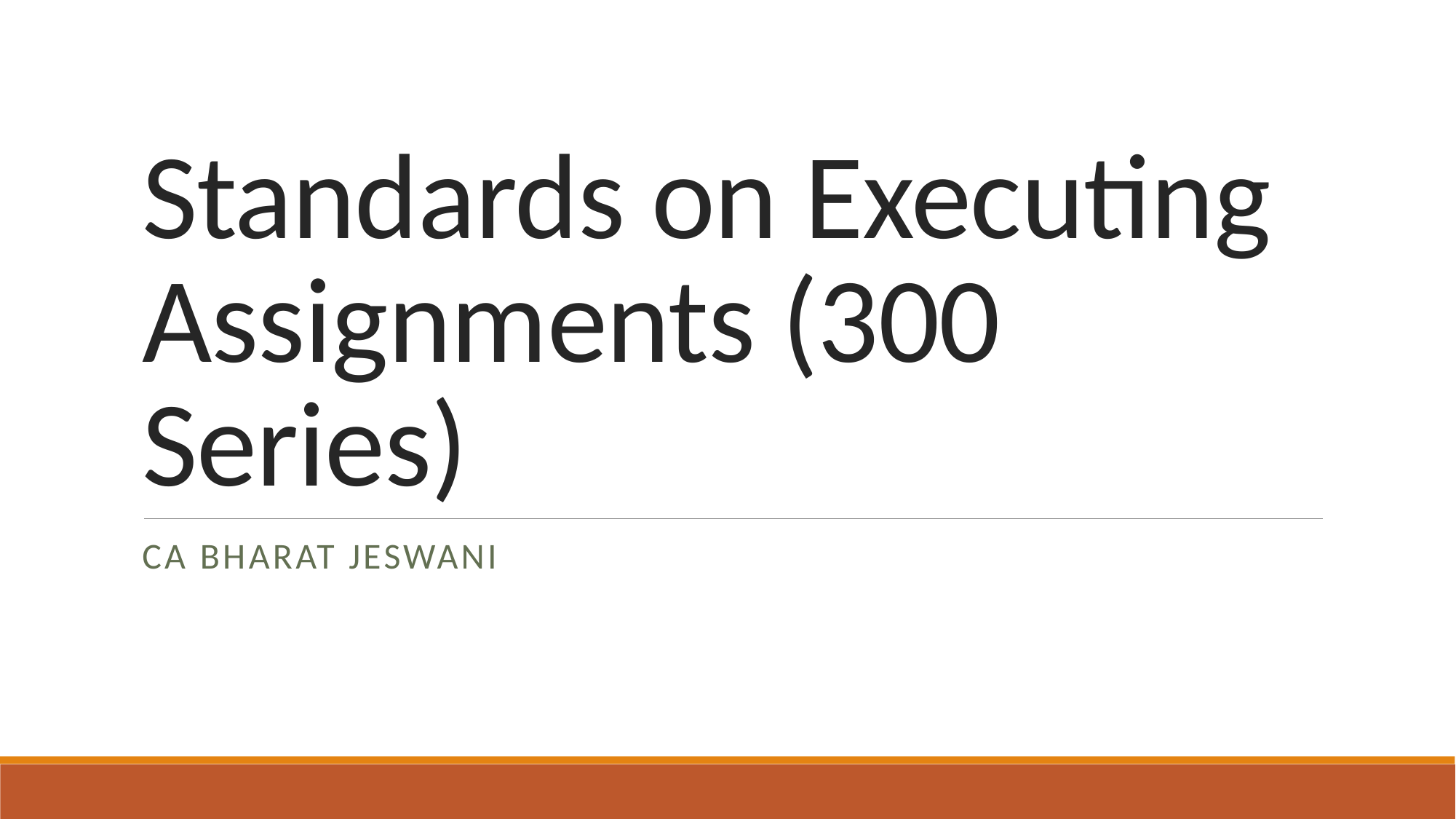

# Standards on Executing Assignments (300 Series)
CA Bharat Jeswani